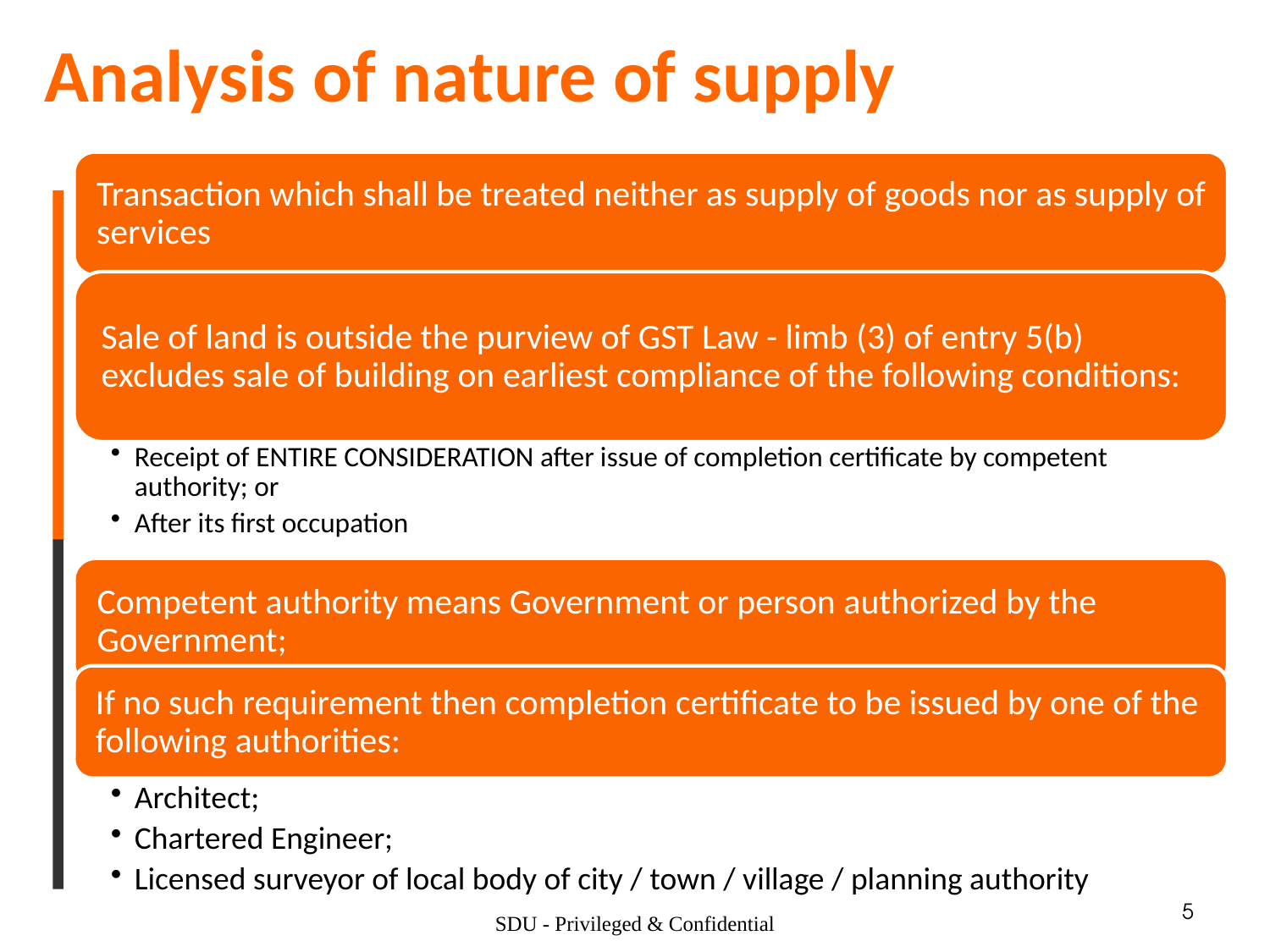

Analysis of nature of supply
Transaction which shall be treated neither as supply of goods nor as supply of services
Sale of land is outside the purview of GST Law - limb (3) of entry 5(b) excludes sale of building on earliest compliance of the following conditions:
Receipt of ENTIRE CONSIDERATION after issue of completion certificate by competent authority; or
After its first occupation
Competent authority means Government or person authorized by the Government;
If no such requirement then completion certificate to be issued by one of the following authorities:
Architect;
Chartered Engineer;
Licensed surveyor of local body of city / town / village / planning authority
5
SDU - Privileged & Confidential